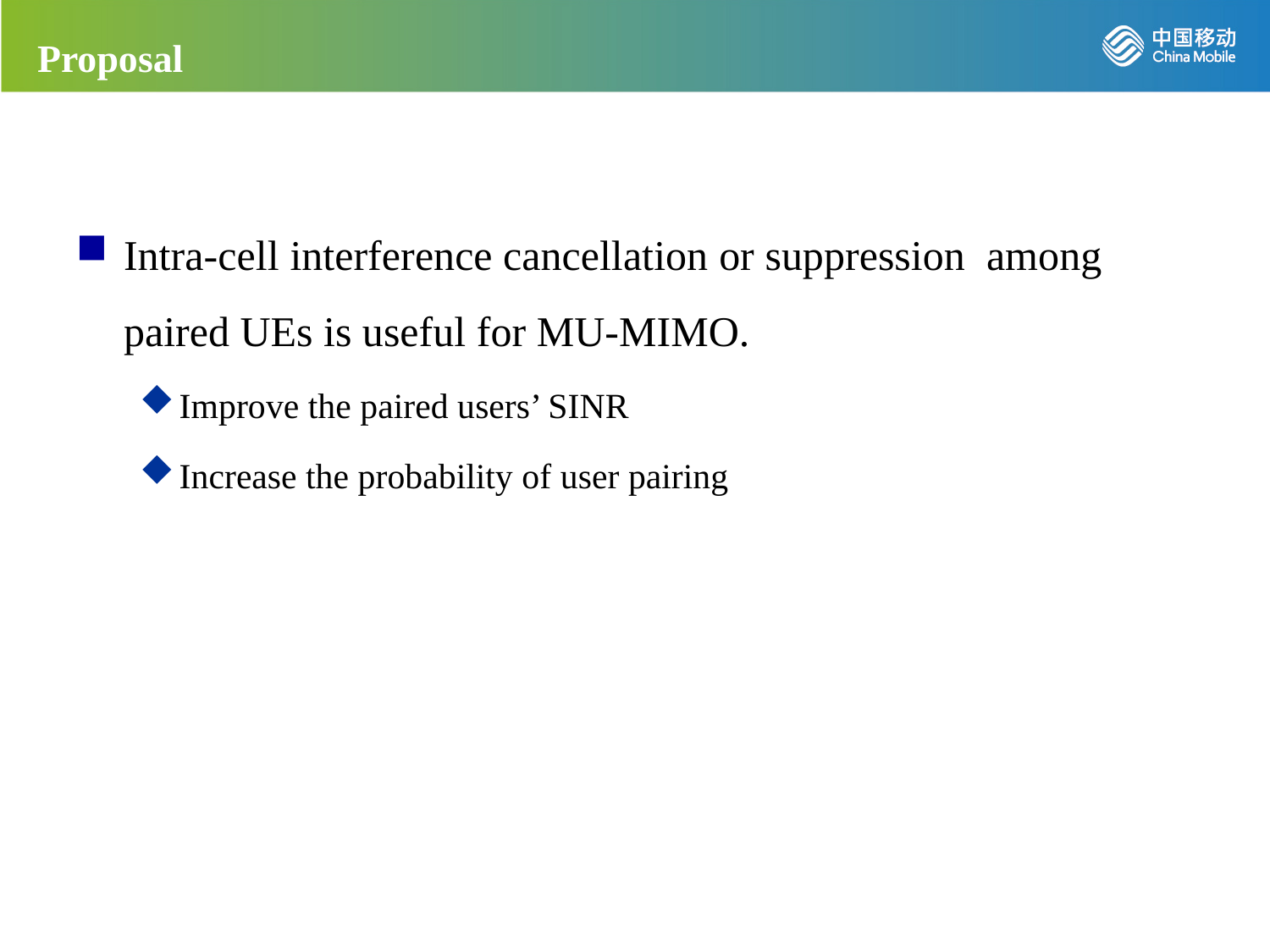

# Proposal
Intra-cell interference cancellation or suppression  among paired UEs is useful for MU-MIMO.
Improve the paired users’ SINR
Increase the probability of user pairing